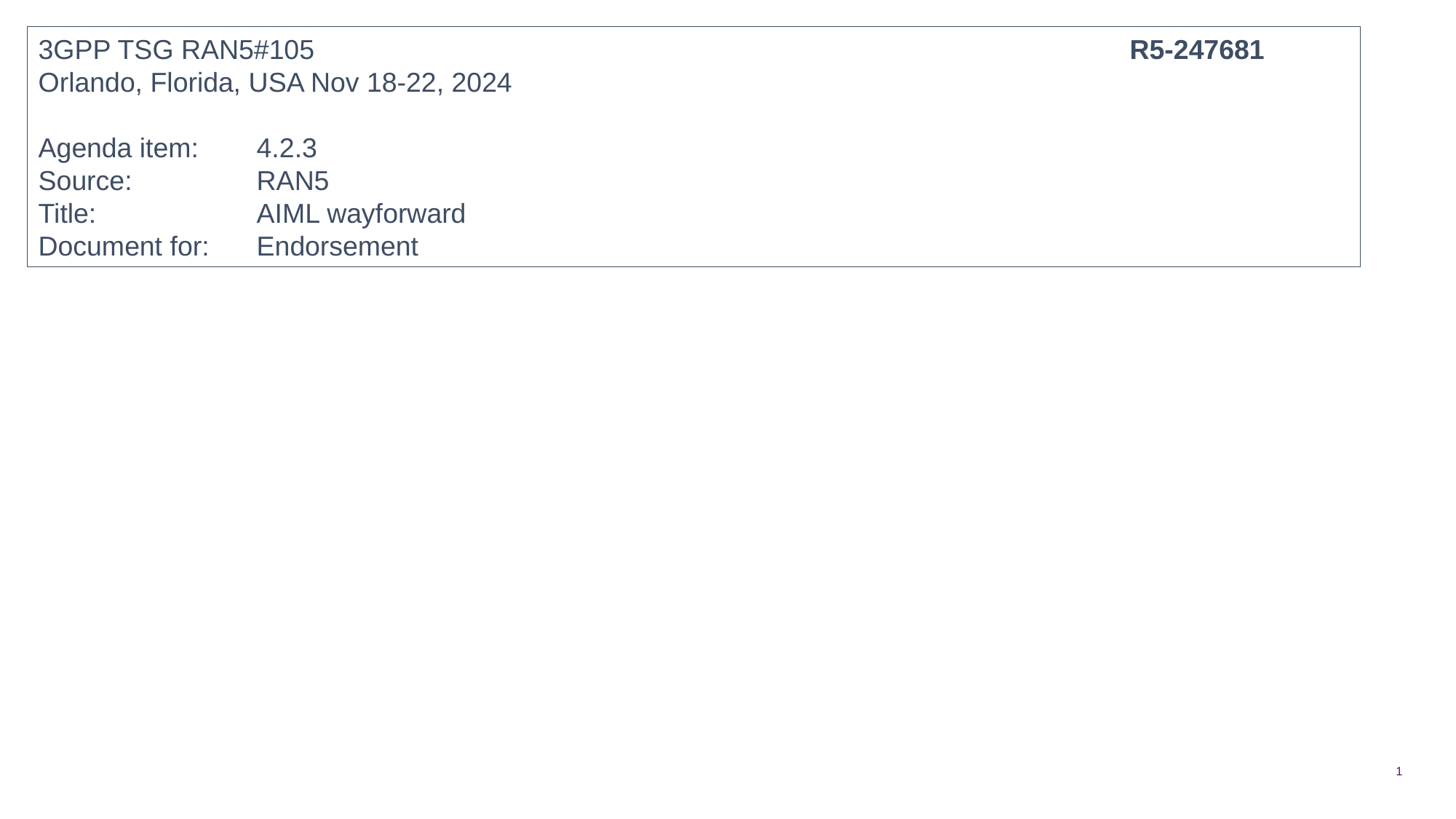

3GPP TSG RAN5#105								R5-247681
Orlando, Florida, USA Nov 18-22, 2024

Agenda item: 	4.2.3
Source:		RAN5
Title:		AIML wayforward
Document for:	Endorsement